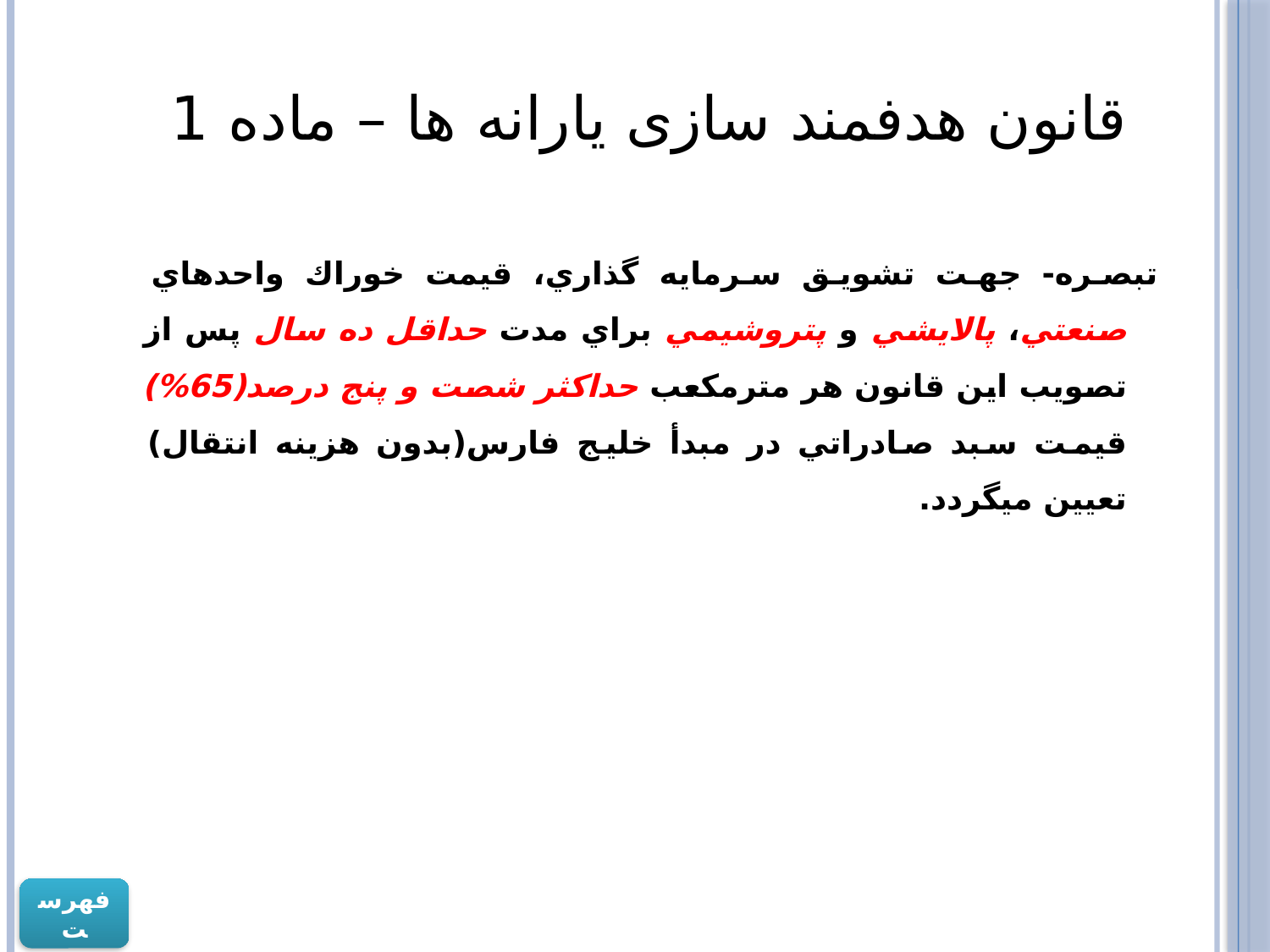

# قانون هدفمند سازی یارانه ها – ماده 1
تبصره- جهت تشويق سرمايه گذاري، ‌قيمت خوراك واحدهاي صنعتي، پالايشي و پتروشيمي ‌براي مدت حداقل ده سال پس از تصويب اين قانون ‌هر مترمكعب حداكثر شصت و پنج درصد(65%) قيمت سبد صادراتي در مبدأ خليج فارس(بدون هزينه انتقال) تعيين ميگردد.

فهرست